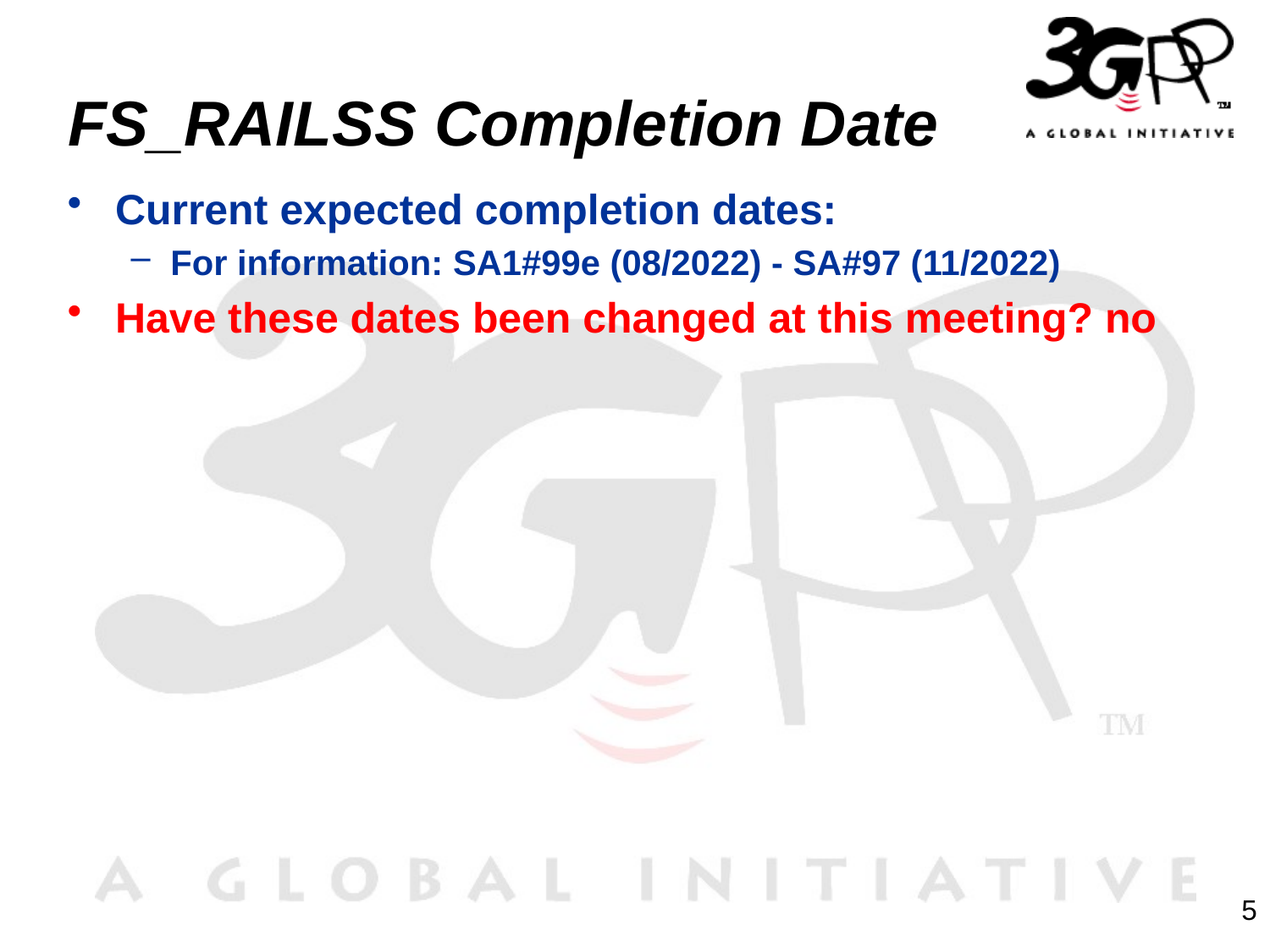

# FS_RAILSS Completion Date
Current expected completion dates:
For information: SA1#99e (08/2022) - SA#97 (11/2022)
Have these dates been changed at this meeting? no

5